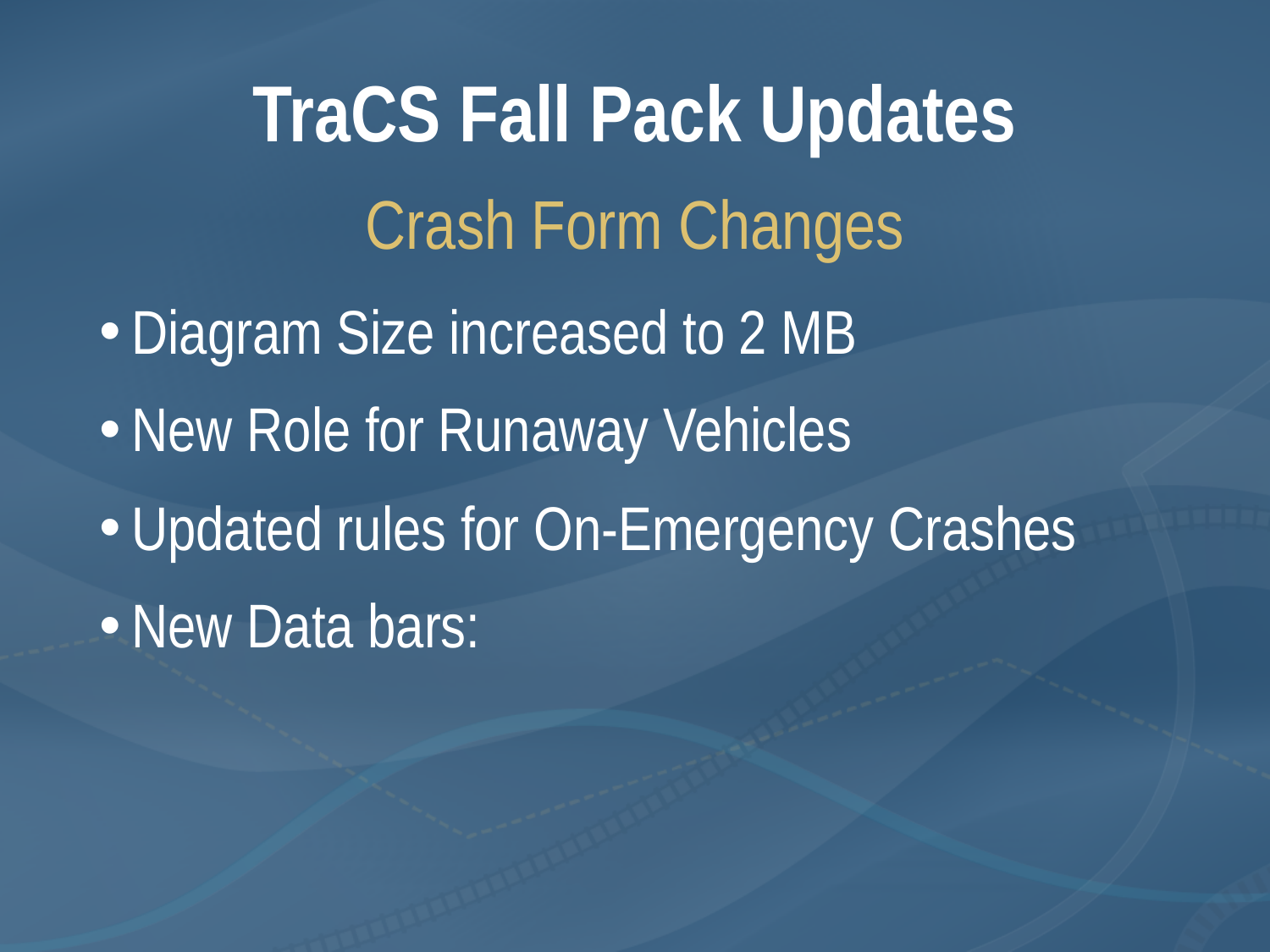

# TraCS Fall Pack Updates
Crash Form Changes

Diagram Size increased to 2 MB

New Role for Runaway Vehicles

Updated rules for On-Emergency Crashes

New Data bars: